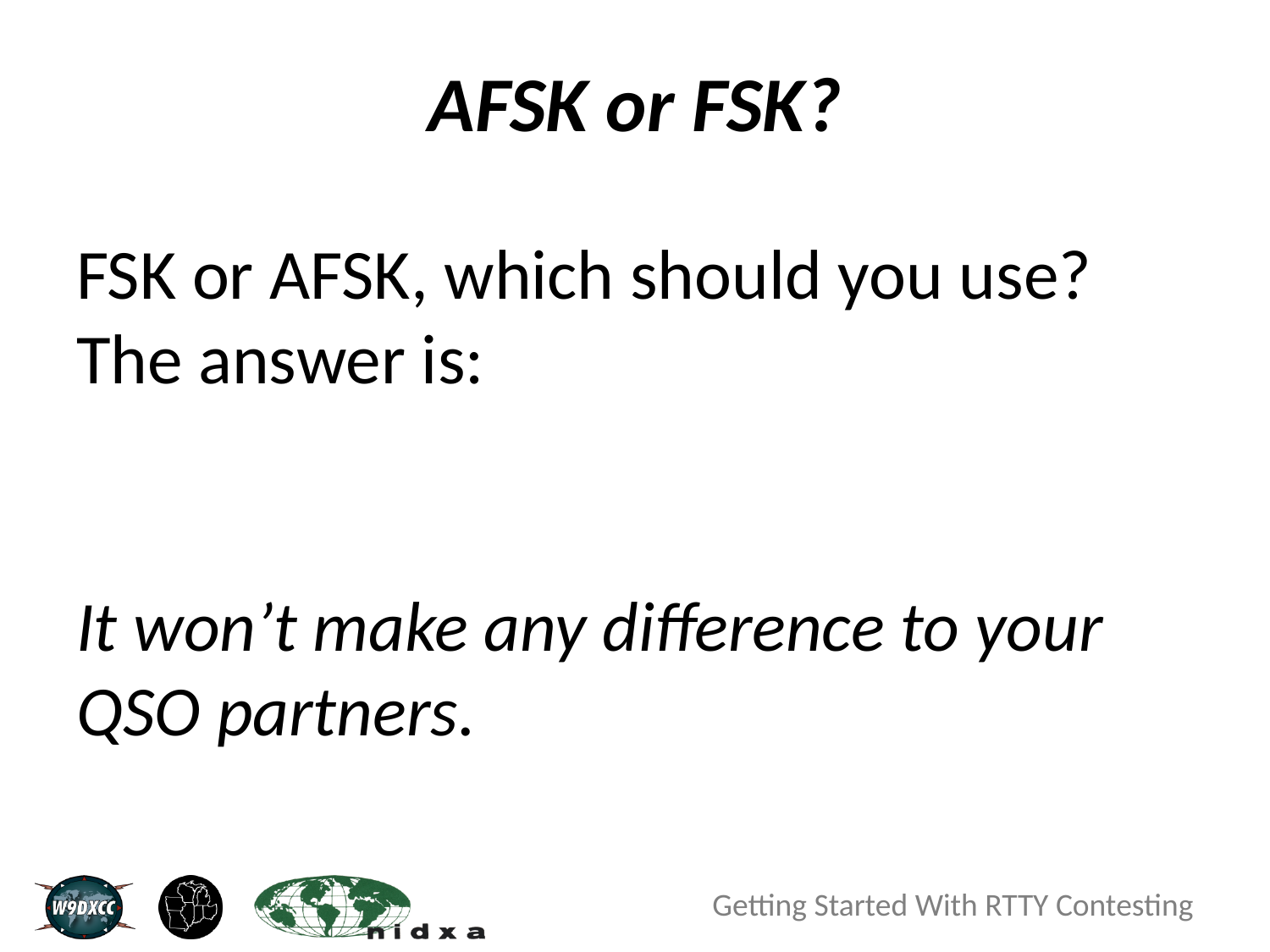

# AFSK or FSK?
FSK or AFSK, which should you use?  The answer is:
It won’t make any difference to your QSO partners.
Getting Started With RTTY Contesting